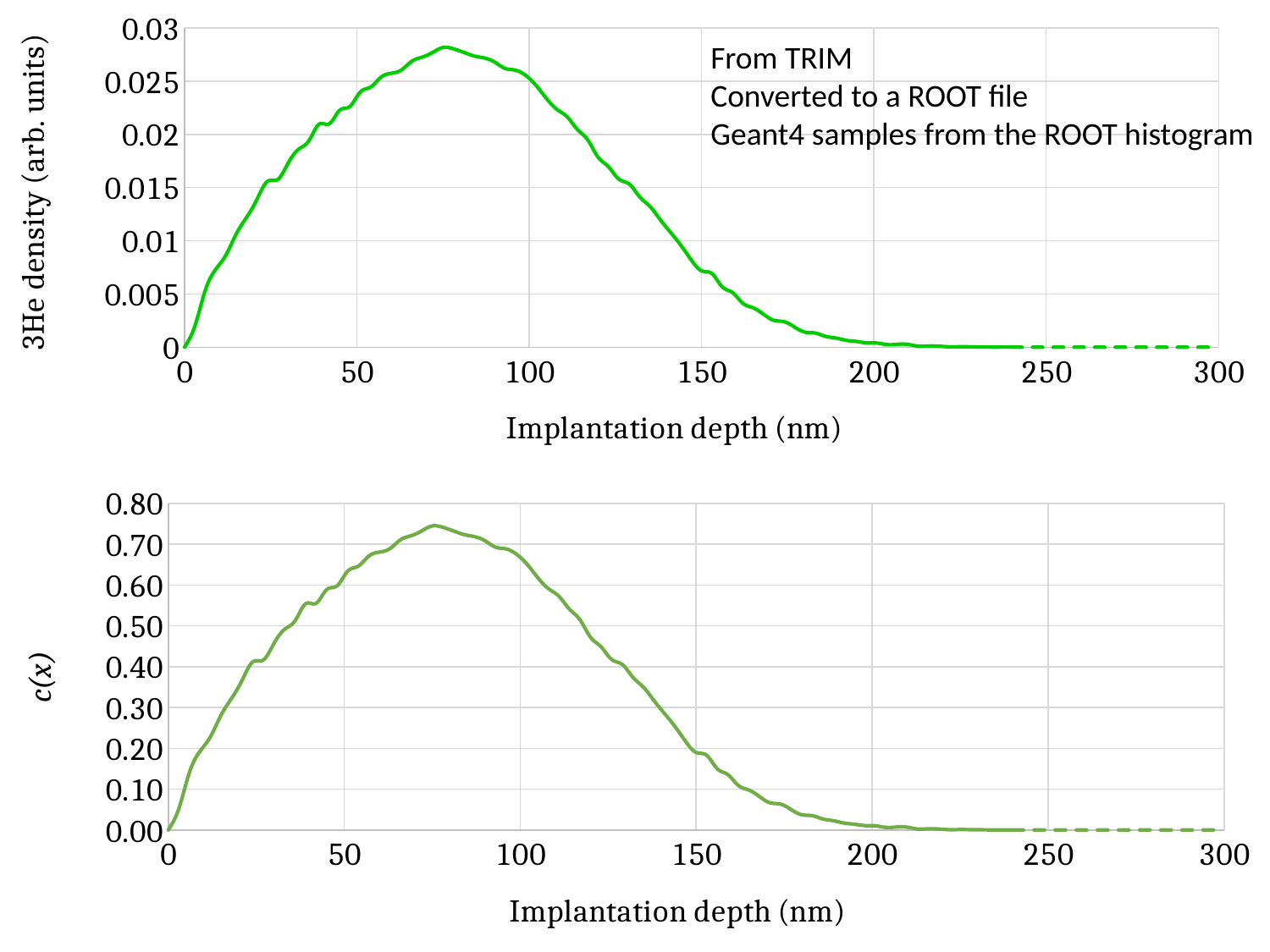

### Chart

| Category |  |
|---|---|
From TRIM
Converted to a ROOT file
Geant4 samples from the ROOT histogram

### Chart

| Category |  |
|---|---|